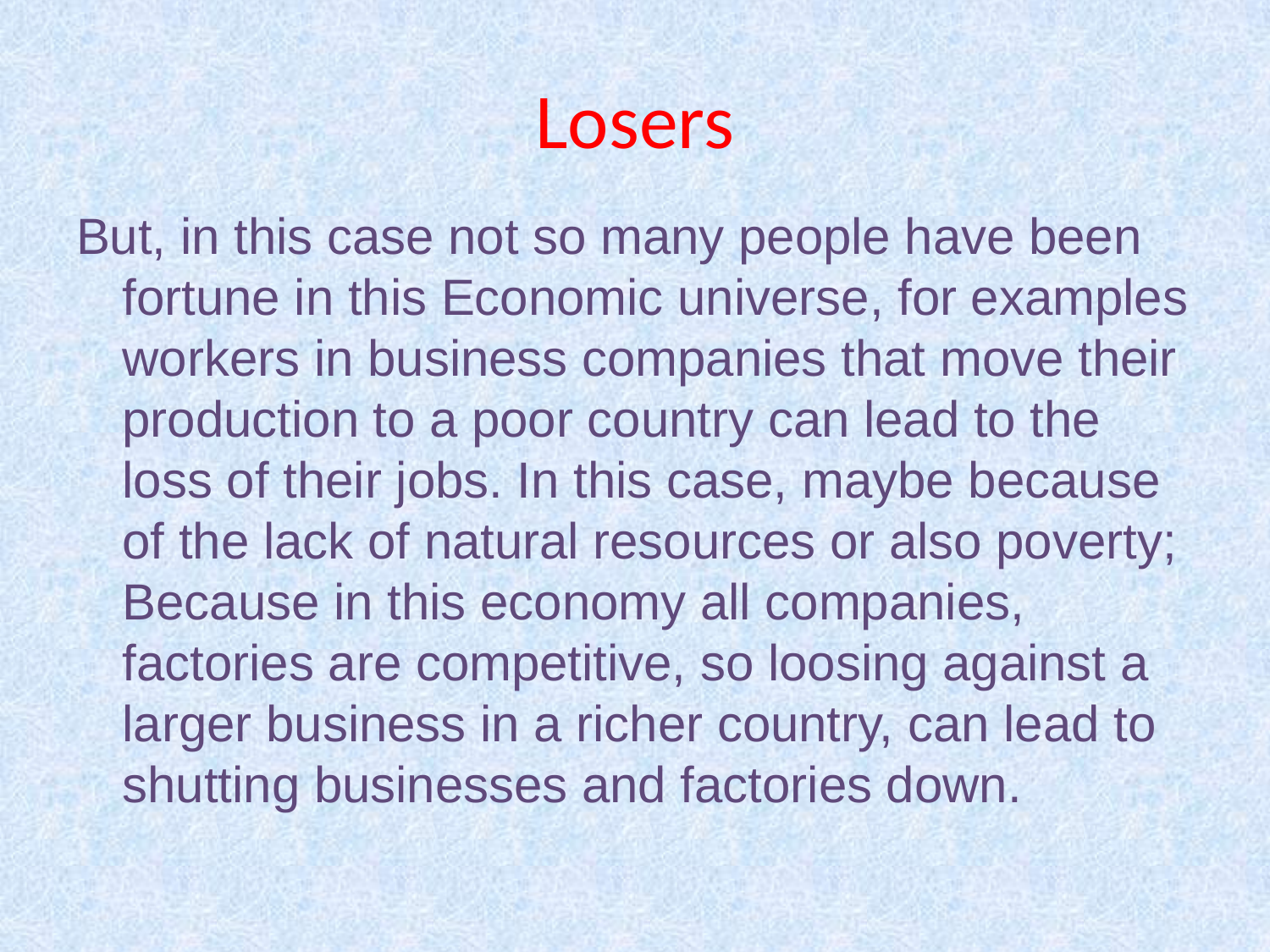

# Losers
But, in this case not so many people have been fortune in this Economic universe, for examples workers in business companies that move their production to a poor country can lead to the loss of their jobs. In this case, maybe because of the lack of natural resources or also poverty; Because in this economy all companies, factories are competitive, so loosing against a larger business in a richer country, can lead to shutting businesses and factories down.